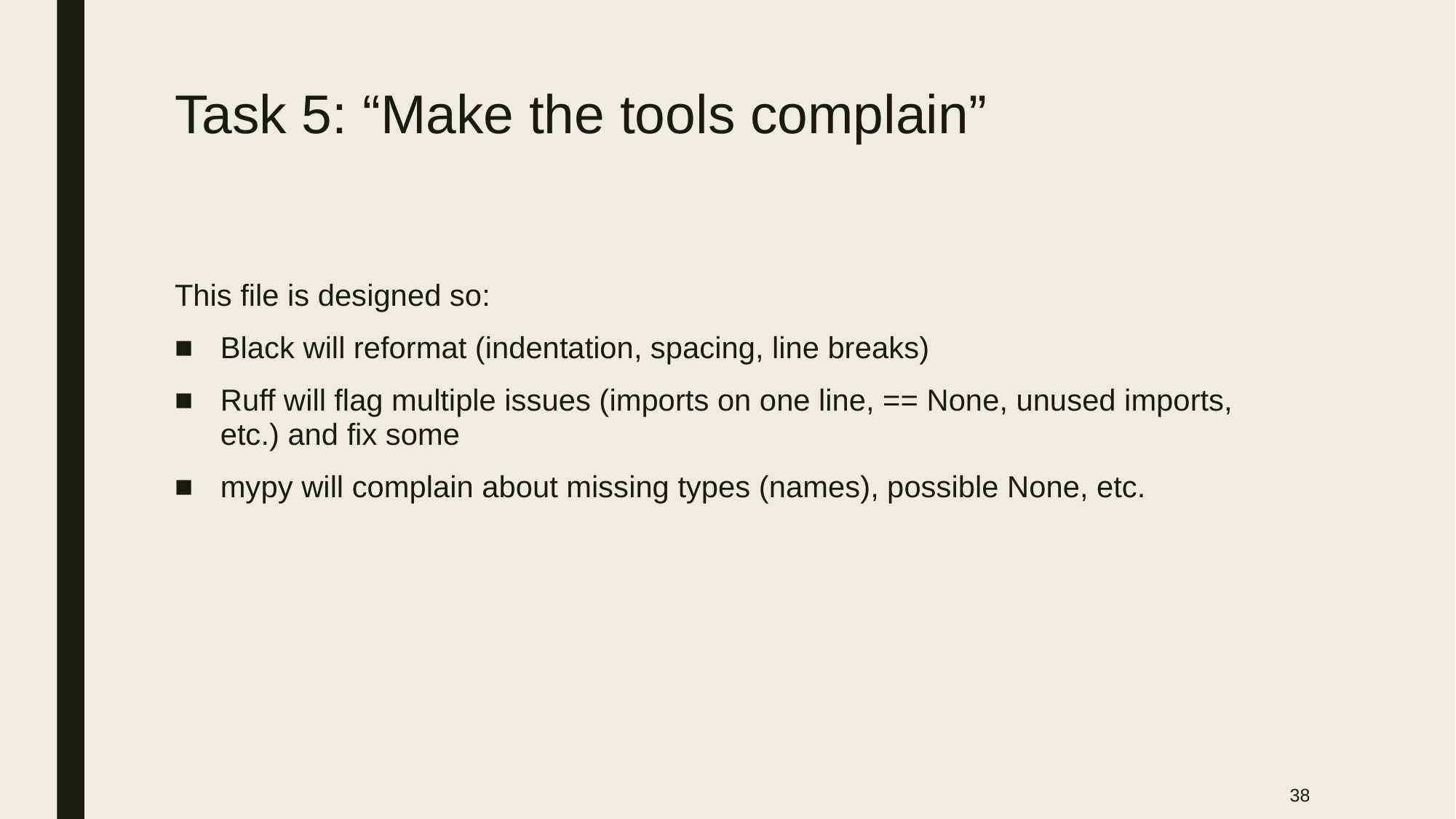

# Task 5: “Make the tools complain”
This file is designed so:
Black will reformat (indentation, spacing, line breaks)
Ruff will flag multiple issues (imports on one line, == None, unused imports, etc.) and fix some
mypy will complain about missing types (names), possible None, etc.
38